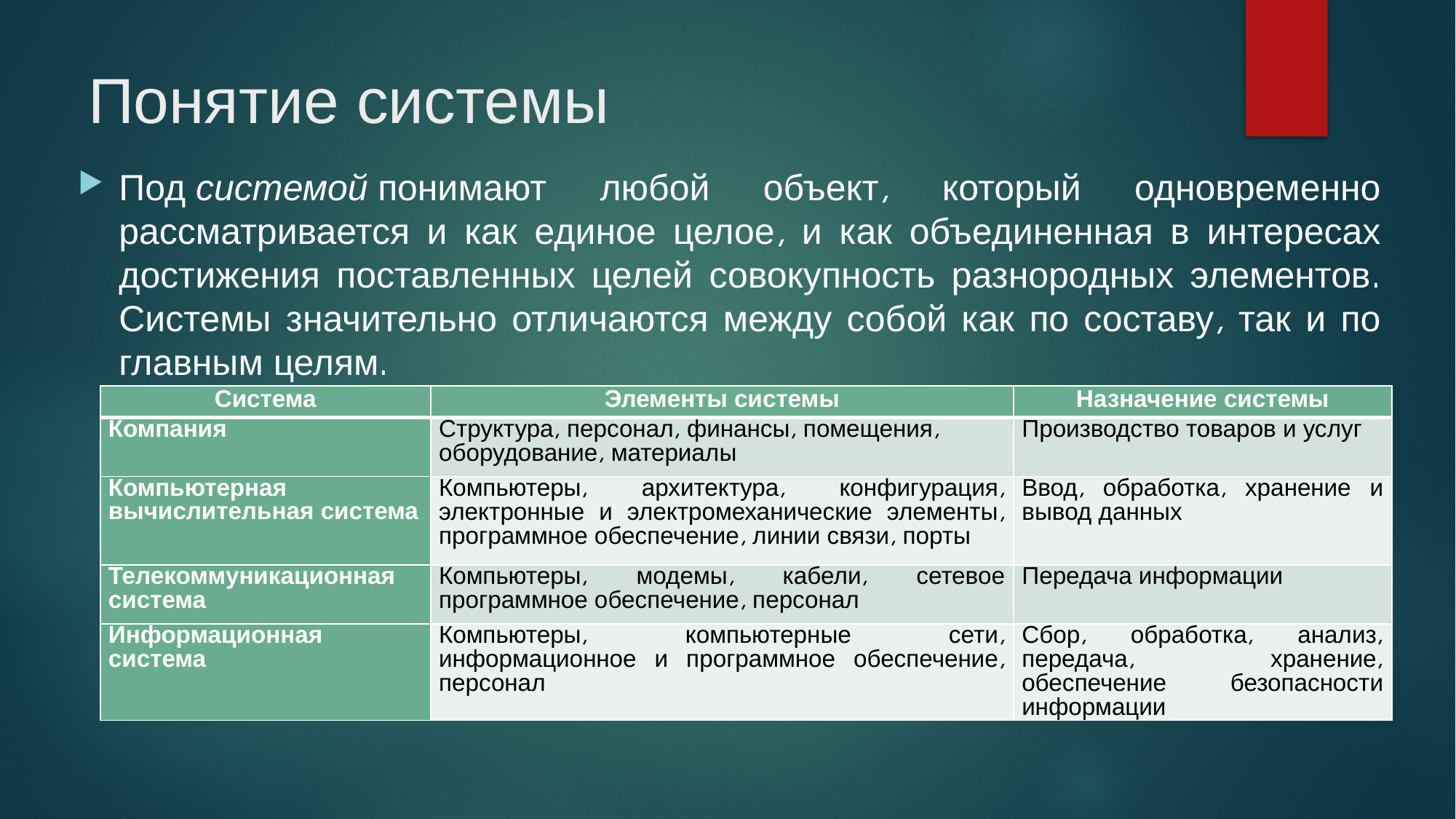

# Понятие системы
Под системой понимают любой объект, который одновременно рассматривается и как единое целое, и как объединенная в интересах достижения поставленных целей совокупность разнородных элементов. Системы значительно отличаются между собой как по составу, так и по главным целям.
| Система | Элементы системы | Назначение системы |
| --- | --- | --- |
| Компания | Структура, персонал, финансы, помещения, оборудование, материалы | Производство товаров и услуг |
| Компьютерная вычислительная система | Компьютеры, архитектура, конфигурация, электронные и электромеханические элементы, программное обеспечение, линии связи, порты | Ввод, обработка, хранение и вывод данных |
| Телекоммуникационная система | Компьютеры, модемы, кабели, сетевое программное обеспечение, персонал | Передача информации |
| Информационная система | Компьютеры, компьютерные сети, информационное и программное обеспечение, персонал | Сбор, обработка, анализ, передача, хранение, обеспечение безопасности информации |